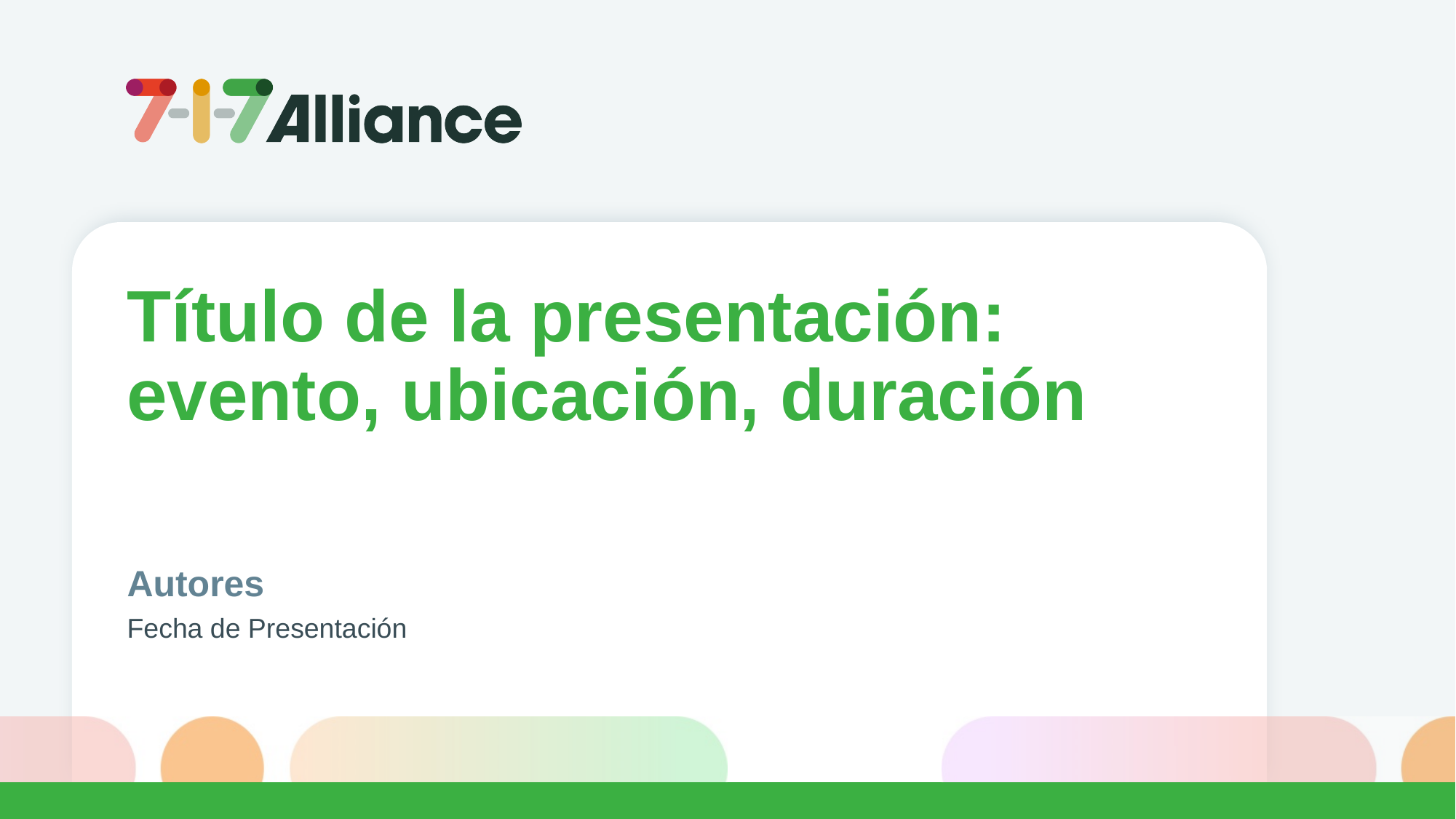

Título de la presentación: evento, ubicación, duración
Autores
Fecha de Presentación